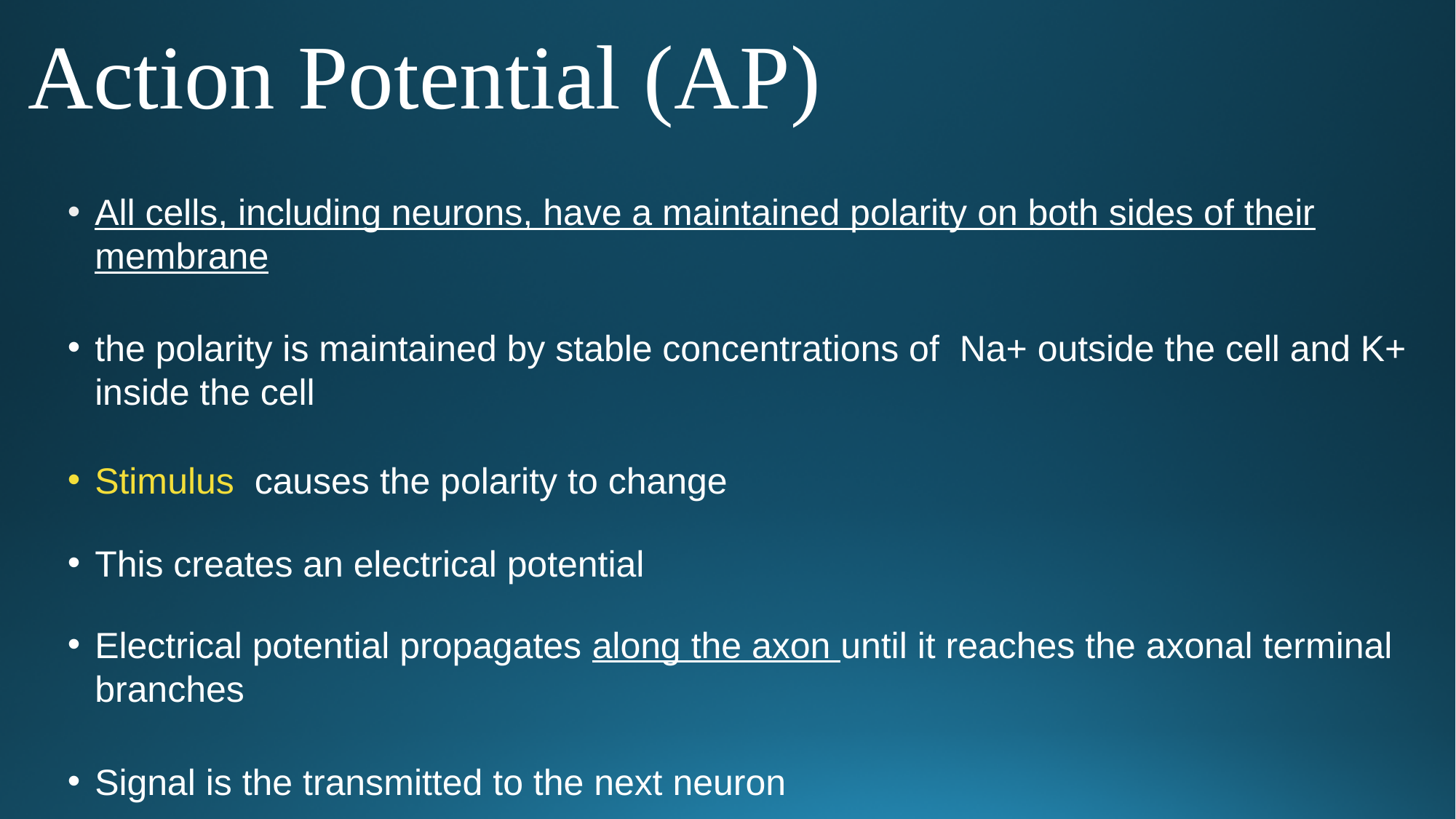

# Action Potential (AP)
All cells, including neurons, have a maintained polarity on both sides of their membrane

the polarity is maintained by stable concentrations of  Na+ outside the cell and K+ inside the cell

Stimulus  causes the polarity to change

This creates an electrical potential

Electrical potential propagates along the axon until it reaches the axonal terminal branches

Signal is the transmitted to the next neuron